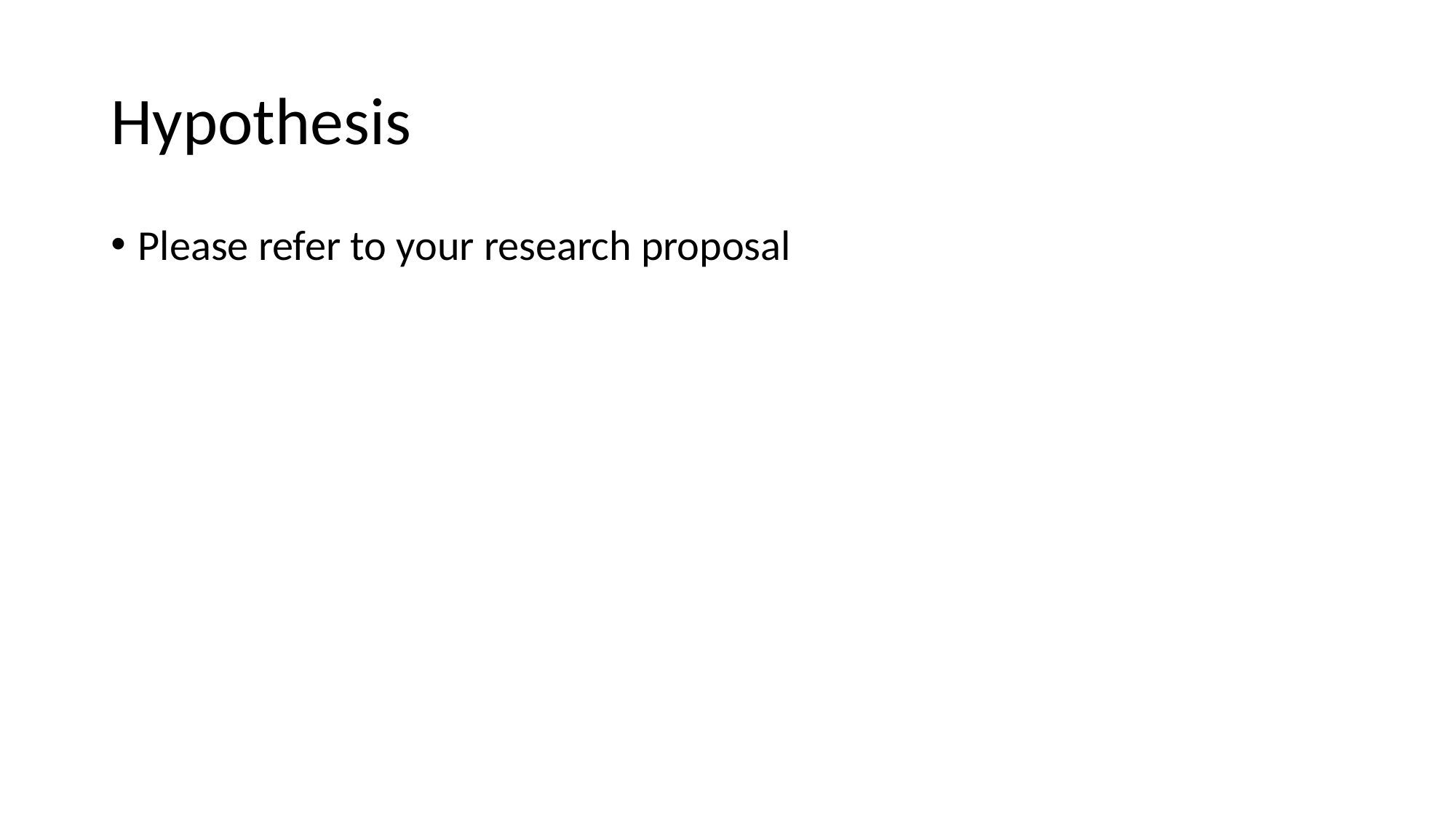

# Hypothesis
Please refer to your research proposal